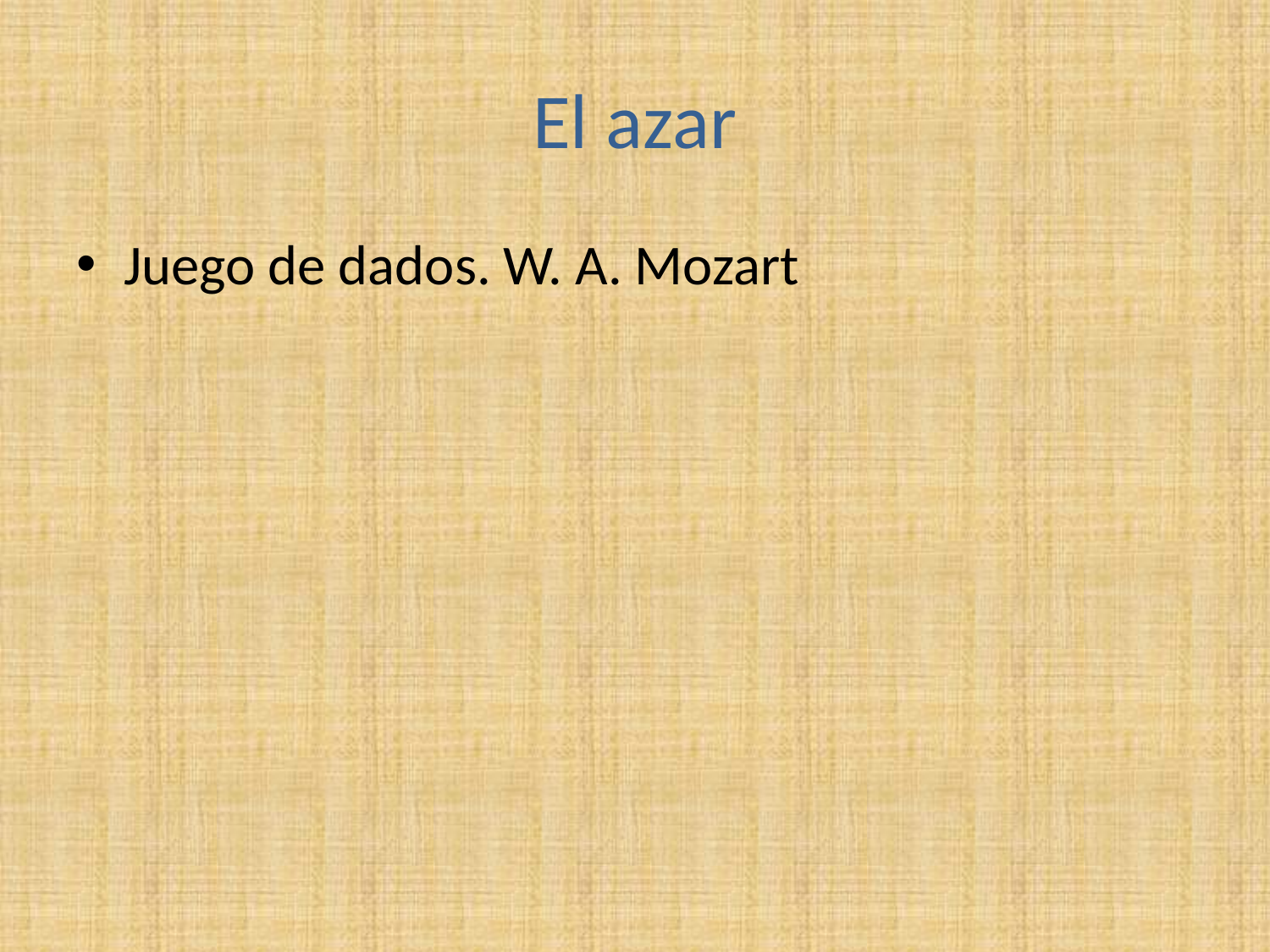

# El azar
Juego de dados. W. A. Mozart